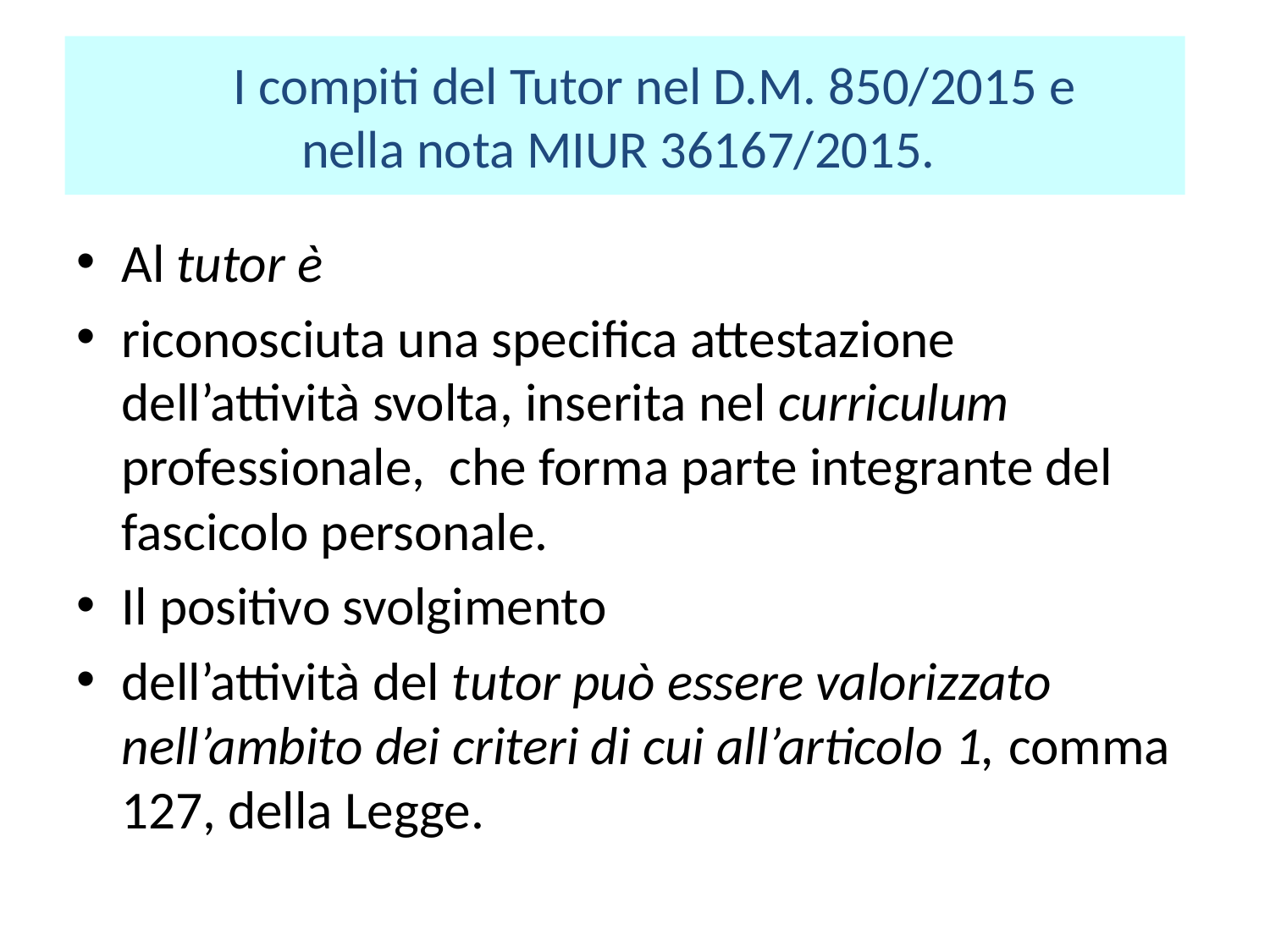

I compiti del Tutor nel D.M. 850/2015 e
nella nota MIUR 36167/2015.
Al tutor è
riconosciuta una specifica attestazione dell’attività svolta, inserita nel curriculum professionale,  che forma parte integrante del fascicolo personale.
Il positivo svolgimento
dell’attività del tutor può essere valorizzato nell’ambito dei criteri di cui all’articolo 1, comma 127, della Legge.